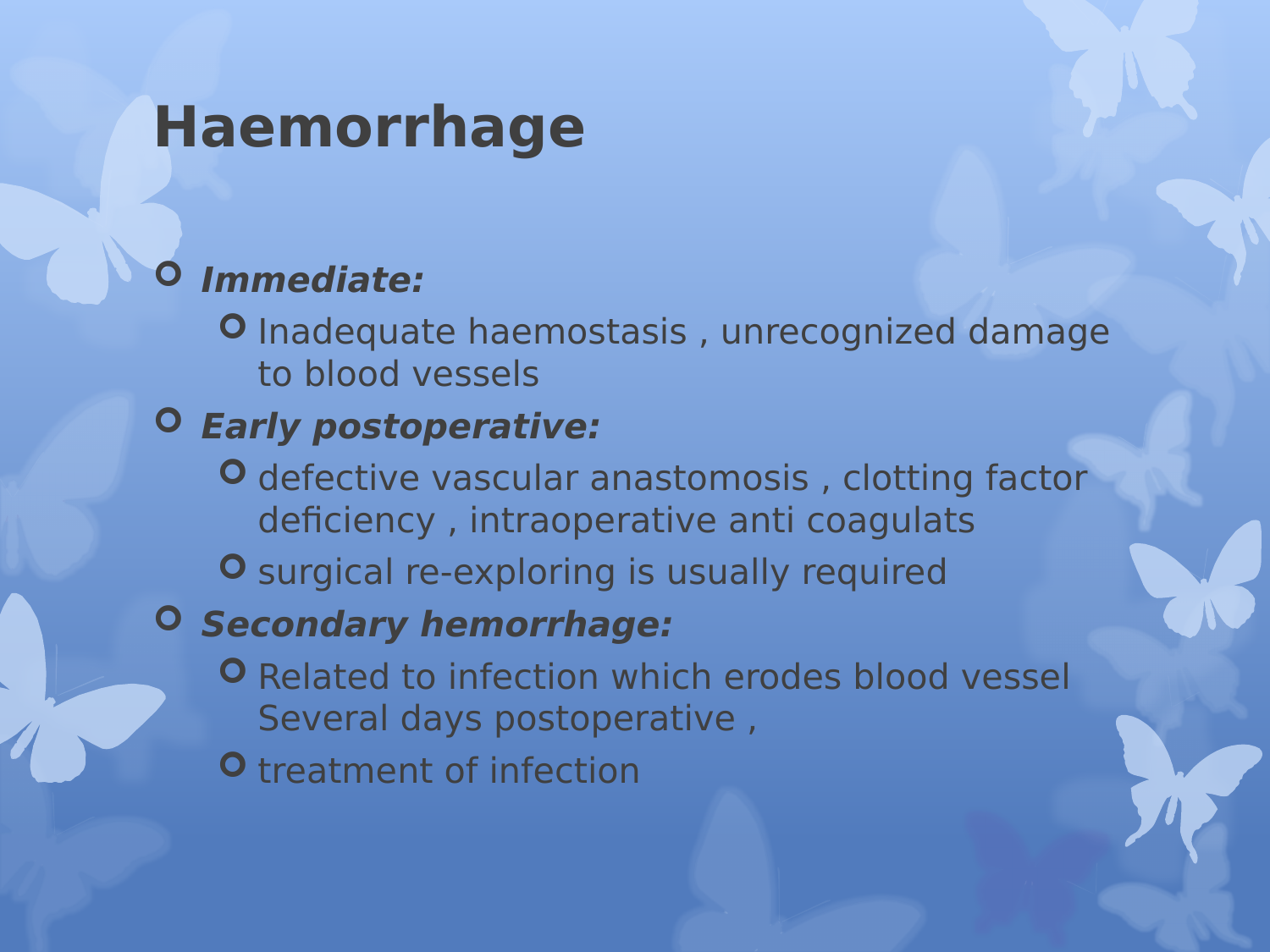

# Haemorrhage
Immediate:
Inadequate haemostasis , unrecognized damage to blood vessels
Early postoperative:
defective vascular anastomosis , clotting factor deficiency , intraoperative anti coagulats
surgical re-exploring is usually required
Secondary hemorrhage:
Related to infection which erodes blood vessel  Several days postoperative ,
treatment of infection